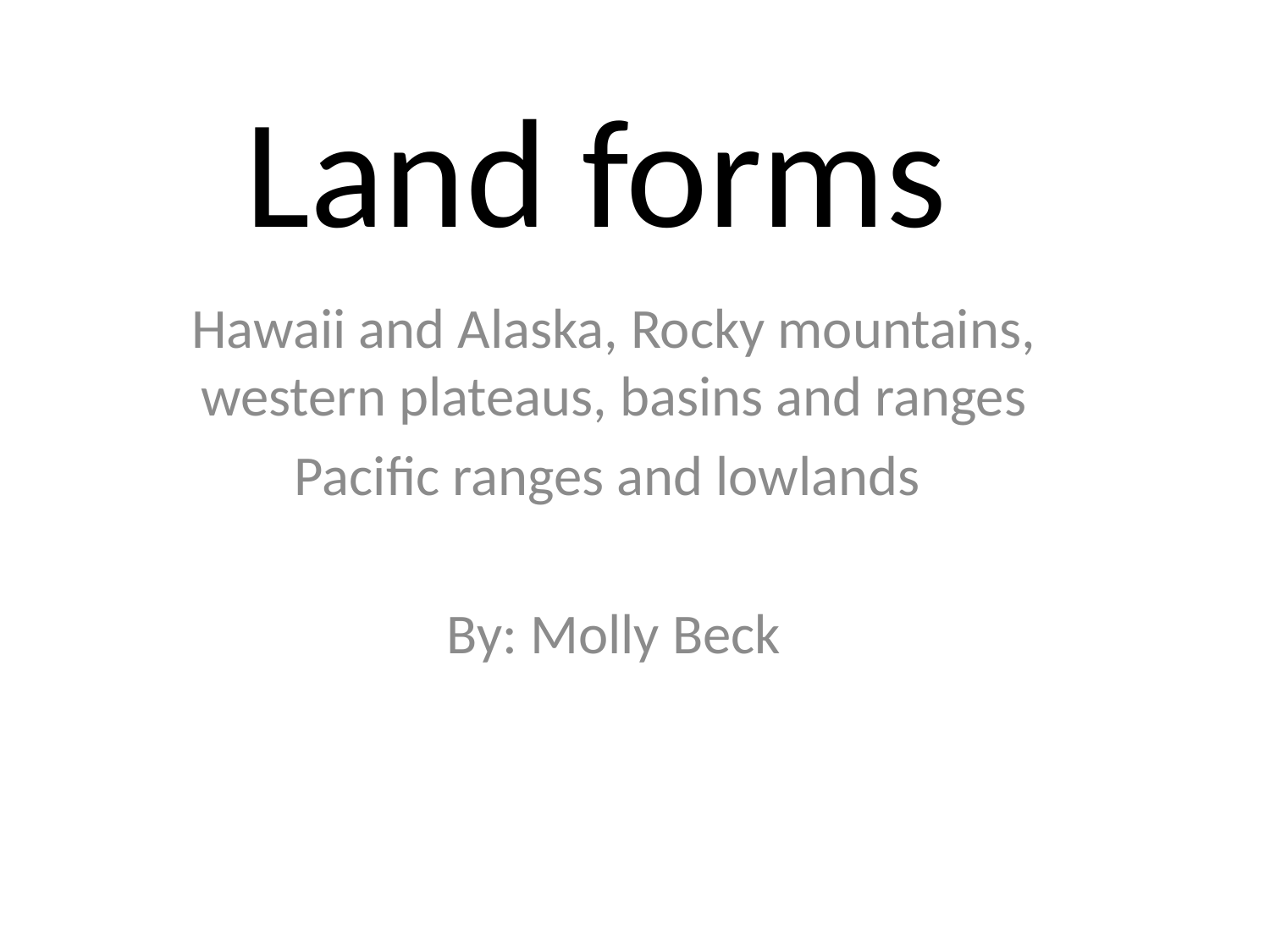

# Land forms
Hawaii and Alaska, Rocky mountains, western plateaus, basins and ranges
Pacific ranges and lowlands

By: Molly Beck